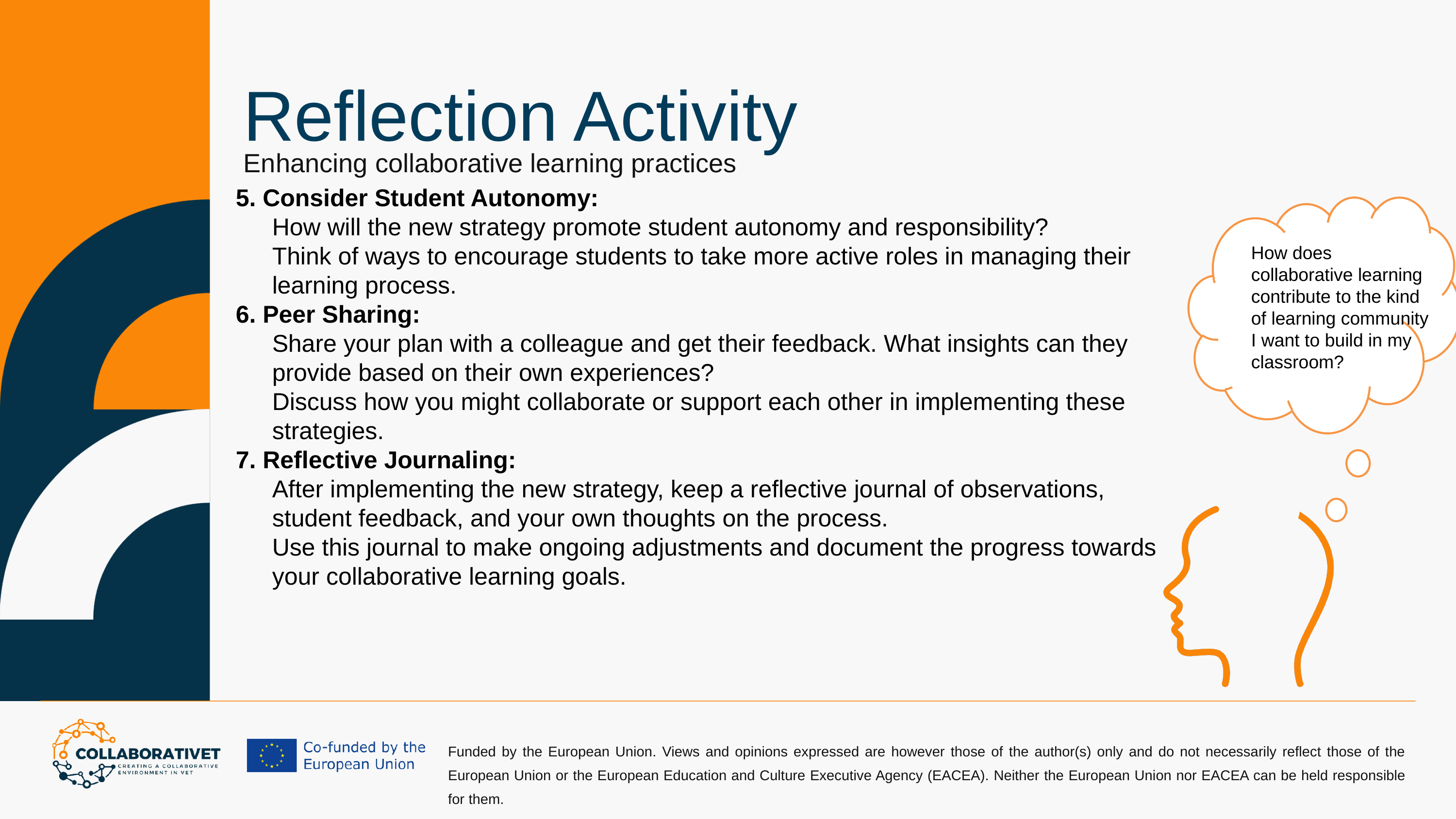

Reflection Activity
Enhancing collaborative learning practices
5. Consider Student Autonomy:
How will the new strategy promote student autonomy and responsibility?
Think of ways to encourage students to take more active roles in managing their learning process.
6. Peer Sharing:
Share your plan with a colleague and get their feedback. What insights can they provide based on their own experiences?
Discuss how you might collaborate or support each other in implementing these strategies.
7. Reflective Journaling:
After implementing the new strategy, keep a reflective journal of observations, student feedback, and your own thoughts on the process.
Use this journal to make ongoing adjustments and document the progress towards your collaborative learning goals.

How does collaborative learning contribute to the kind of learning community I want to build in my classroom?

Funded by the European Union. Views and opinions expressed are however those of the author(s) only and do not necessarily reflect those of the European Union or the European Education and Culture Executive Agency (EACEA). Neither the European Union nor EACEA can be held responsible for them.